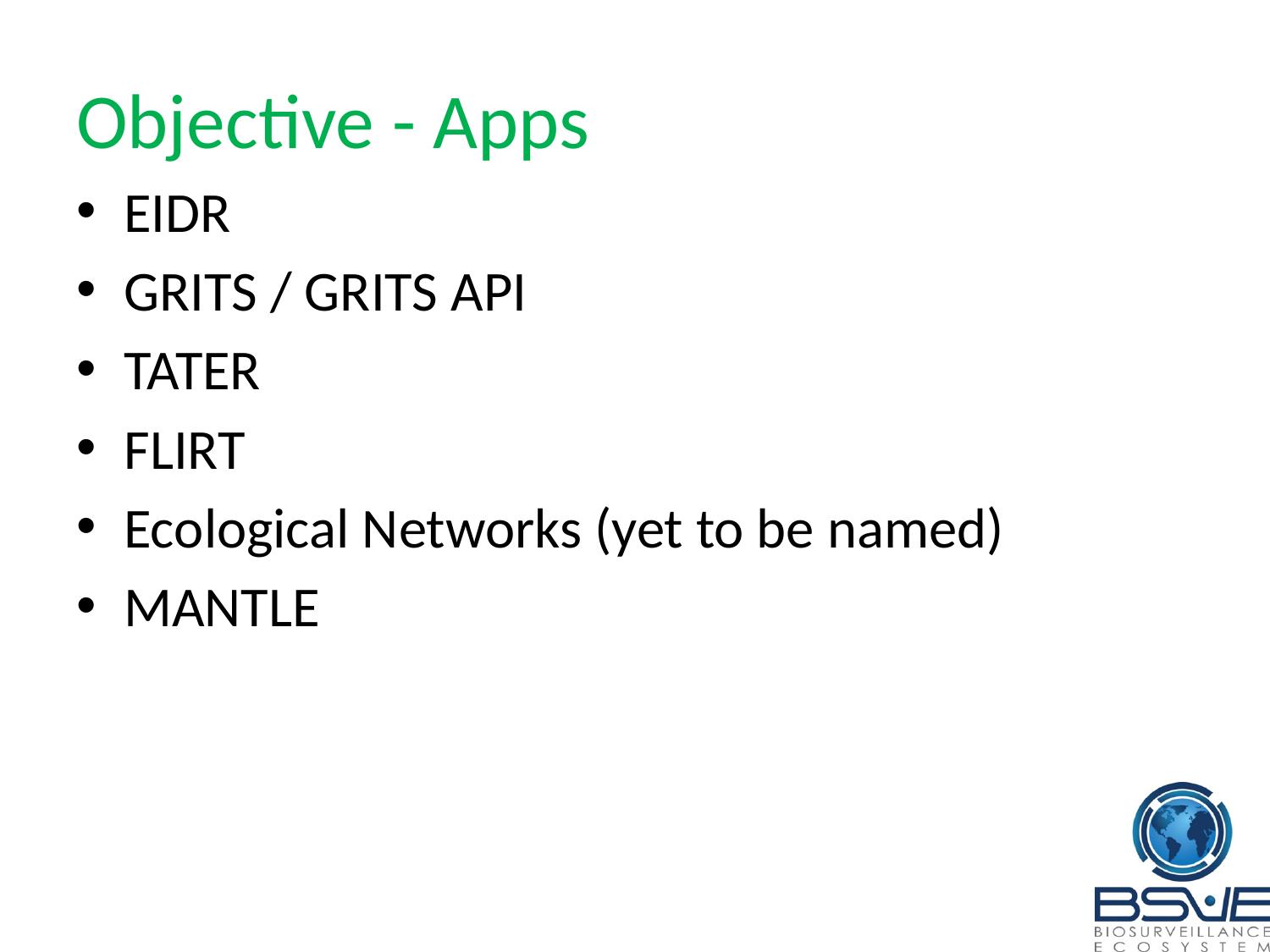

# Objective - Apps
EIDR
GRITS / GRITS API
TATER
FLIRT
Ecological Networks (yet to be named)
MANTLE